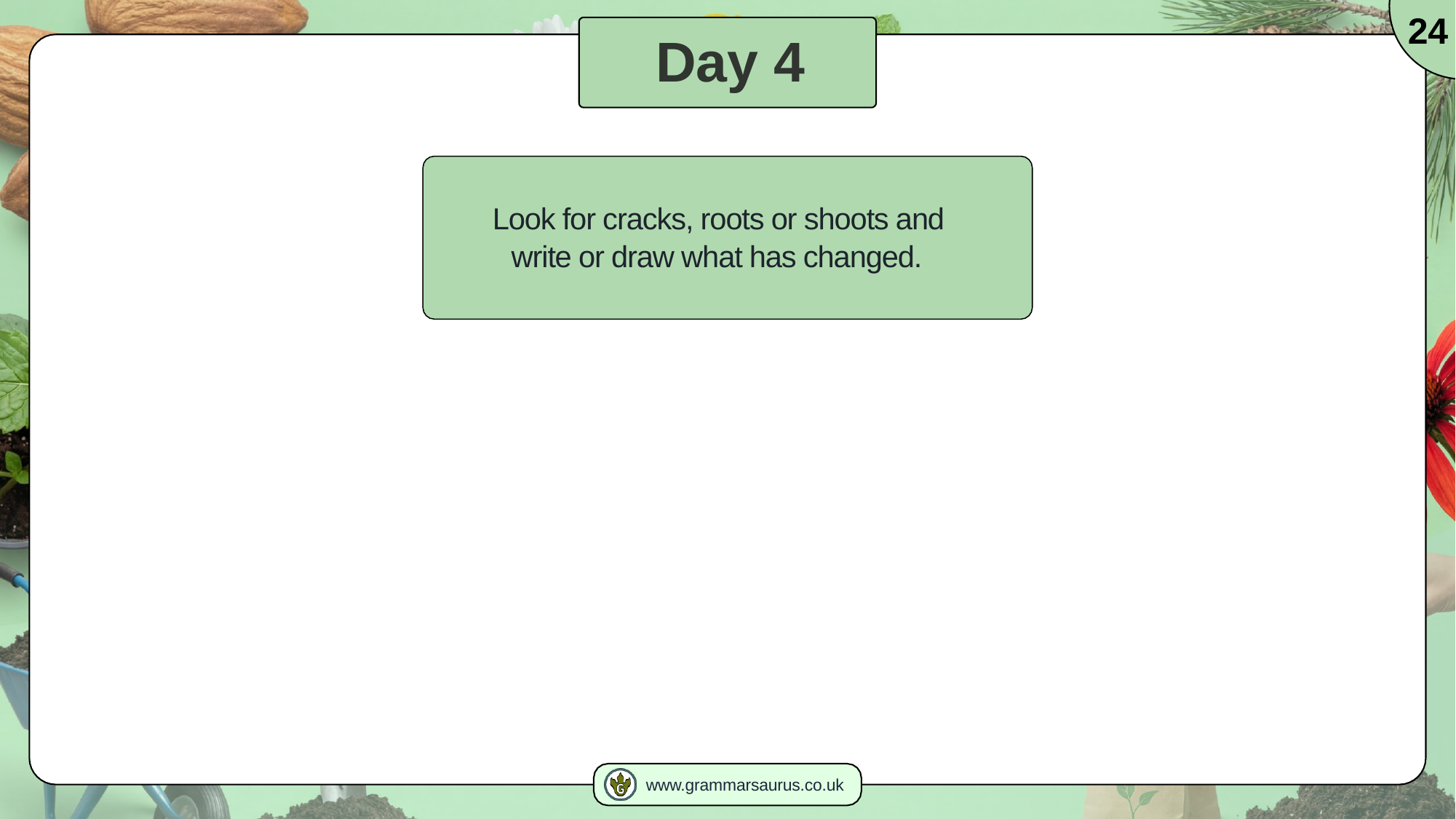

24

# Day 4

Look for cracks, roots or shoots and write or draw what has changed.
www.grammarsaurus.co.uk